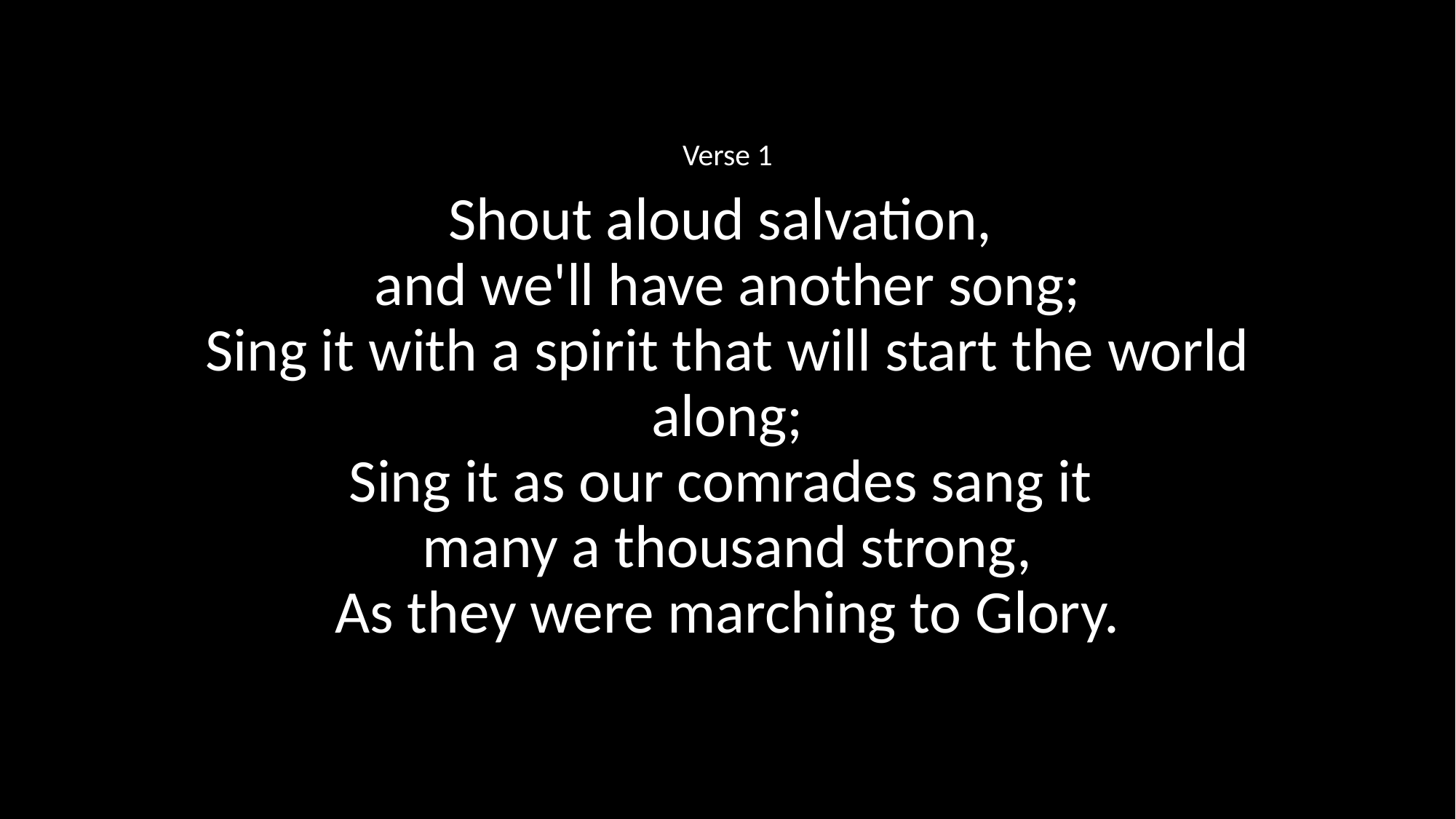

Verse 1
Shout aloud salvation,
and we'll have another song;
Sing it with a spirit that will start the world along;
Sing it as our comrades sang it
many a thousand strong,
As they were marching to Glory.